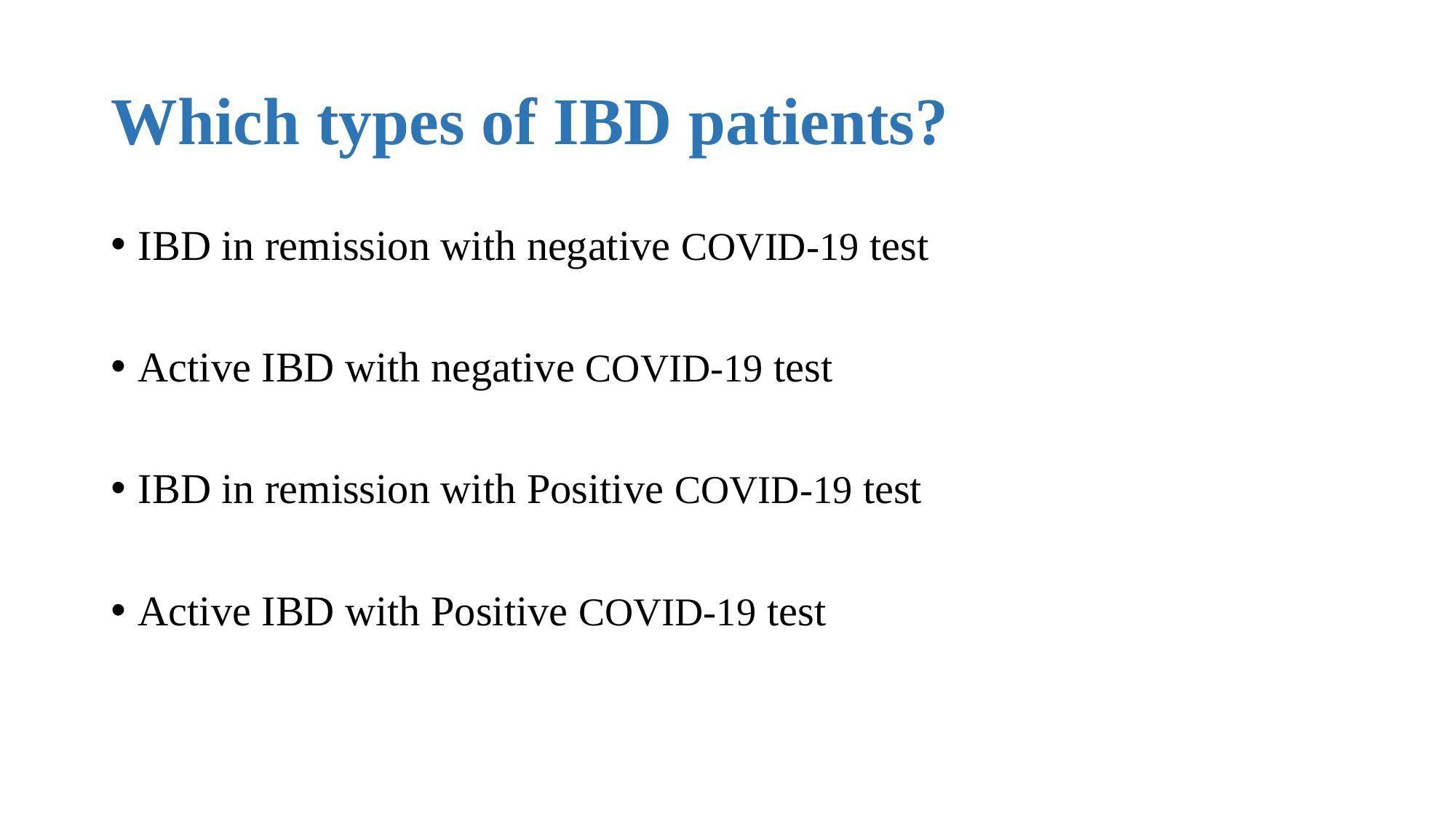

# Which types of IBD patients?
IBD in remission with negative COVID-19 test

Active IBD with negative COVID-19 test

IBD in remission with Positive COVID-19 test

Active IBD with Positive COVID-19 test